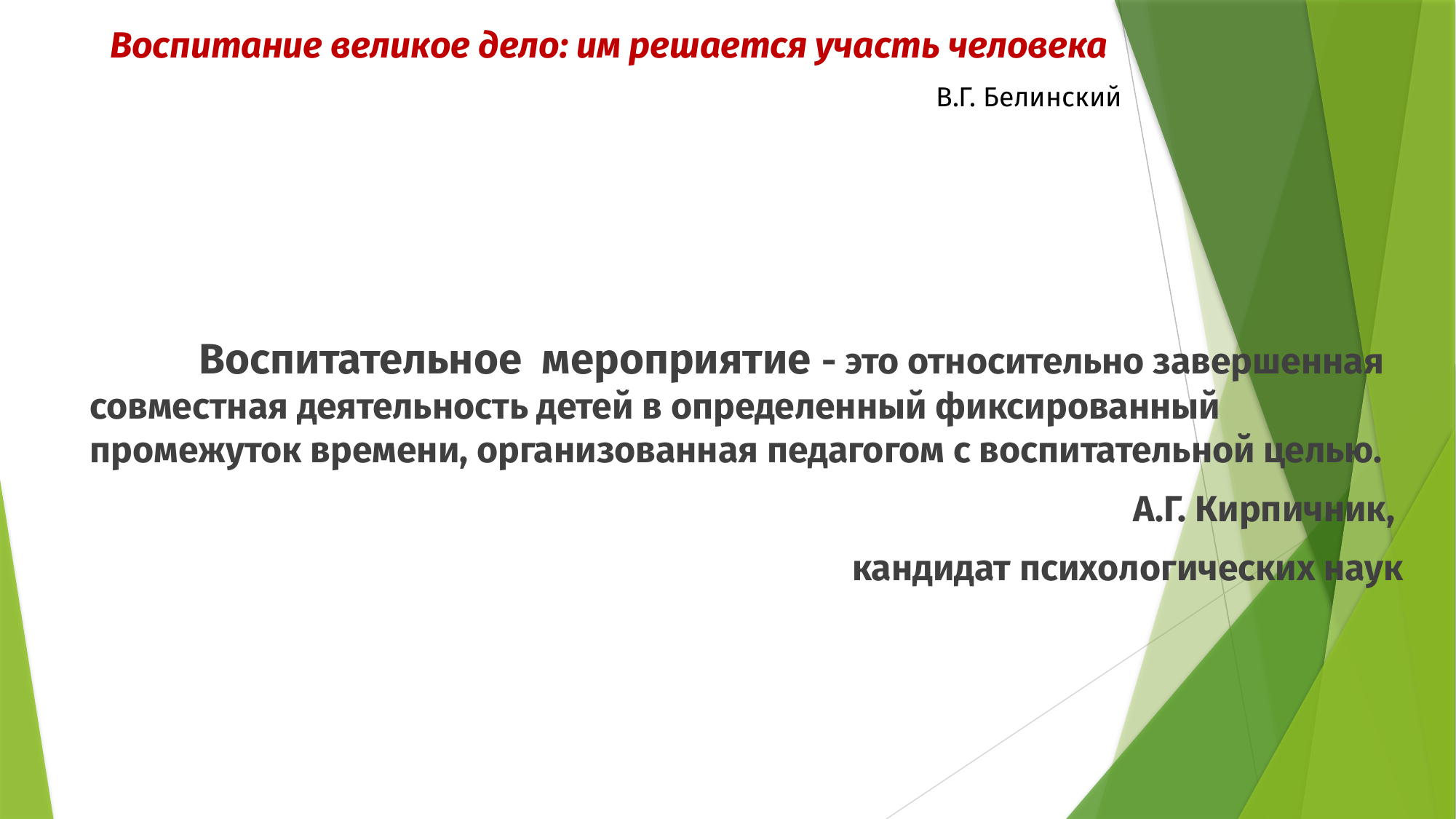

# Воспитание великое дело: им решается участь человека
В.Г. Белинский

	Воспитательное  мероприятие - это относительно завершенная совместная деятельность детей в определенный фиксированный промежуток времени, организованная педагогом с воспитательной целью.
А.Г. Кирпичник,
кандидат психологических наук